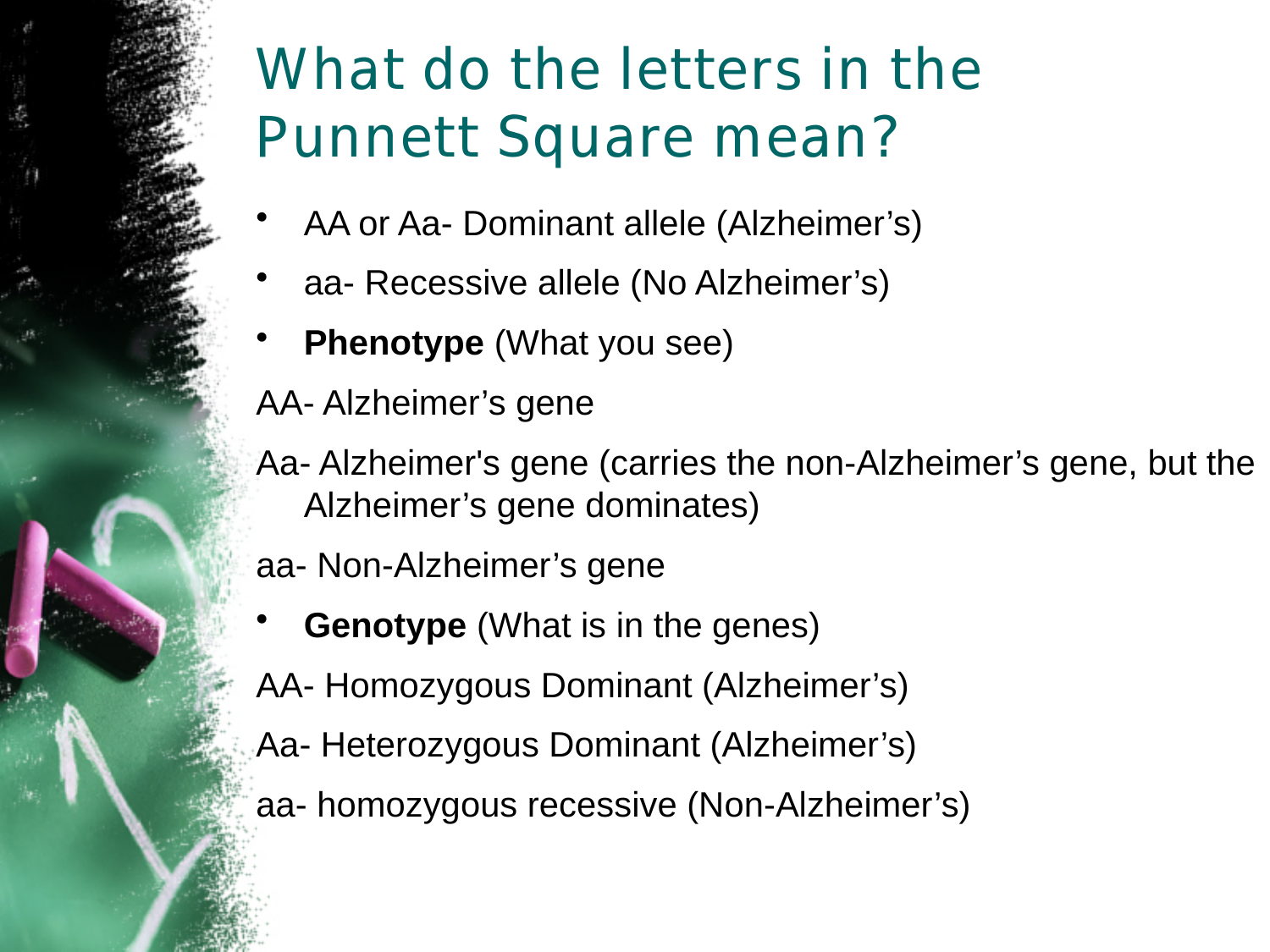

# What do the letters in the Punnett Square mean?
AA or Aa- Dominant allele (Alzheimer’s)
aa- Recessive allele (No Alzheimer’s)
Phenotype (What you see)
AA- Alzheimer’s gene
Aa- Alzheimer's gene (carries the non-Alzheimer’s gene, but the Alzheimer’s gene dominates)
aa- Non-Alzheimer’s gene
Genotype (What is in the genes)
AA- Homozygous Dominant (Alzheimer’s)
Aa- Heterozygous Dominant (Alzheimer’s)
aa- homozygous recessive (Non-Alzheimer’s)